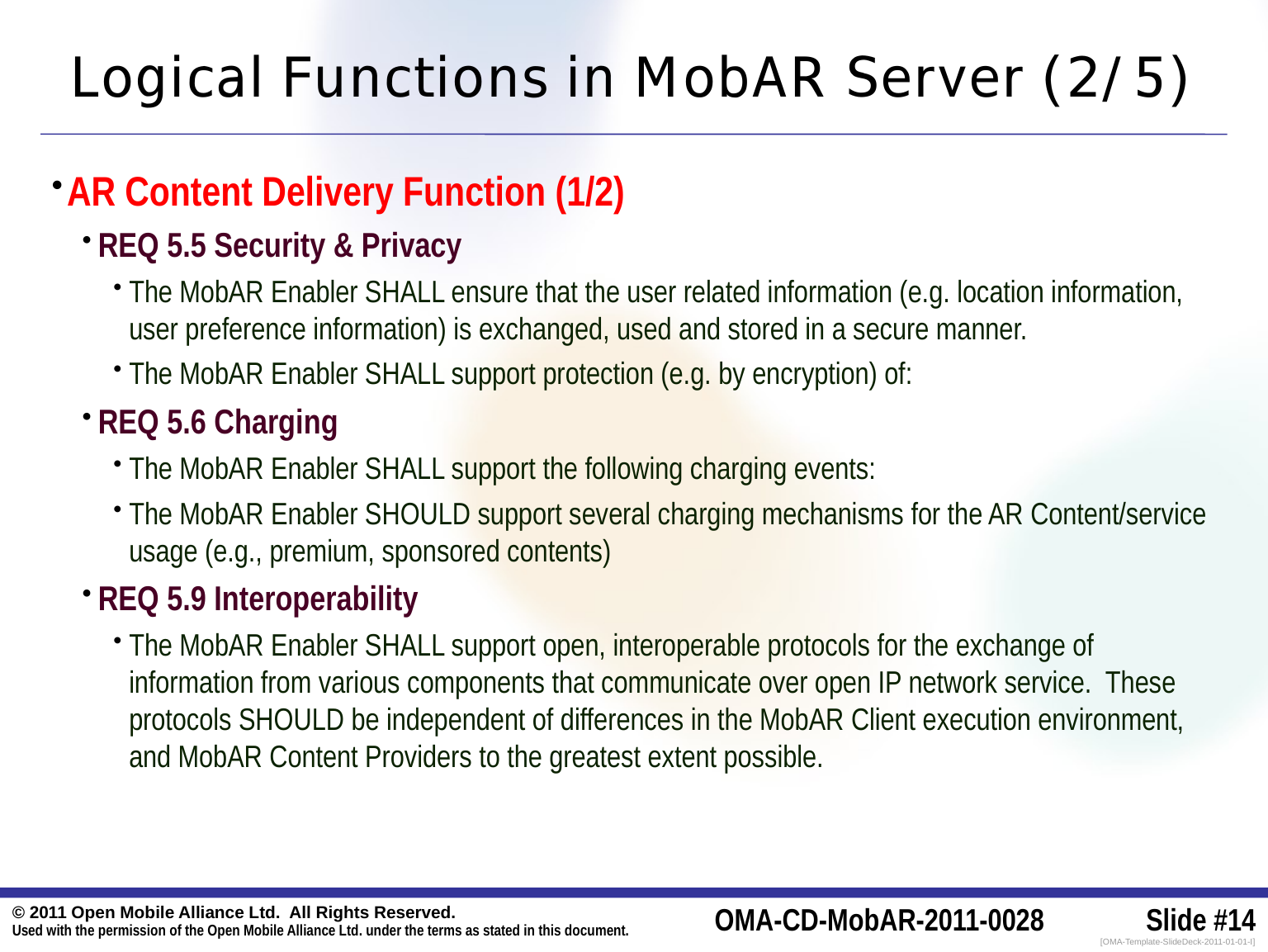

# Logical Functions in MobAR Server (2/5)
AR Content Delivery Function (1/2)
REQ 5.5 Security & Privacy
The MobAR Enabler SHALL ensure that the user related information (e.g. location information, user preference information) is exchanged, used and stored in a secure manner.
The MobAR Enabler SHALL support protection (e.g. by encryption) of:
REQ 5.6 Charging
The MobAR Enabler SHALL support the following charging events:
The MobAR Enabler SHOULD support several charging mechanisms for the AR Content/service usage (e.g., premium, sponsored contents)
REQ 5.9 Interoperability
The MobAR Enabler SHALL support open, interoperable protocols for the exchange of information from various components that communicate over open IP network service.  These protocols SHOULD be independent of differences in the MobAR Client execution environment, and MobAR Content Providers to the greatest extent possible.